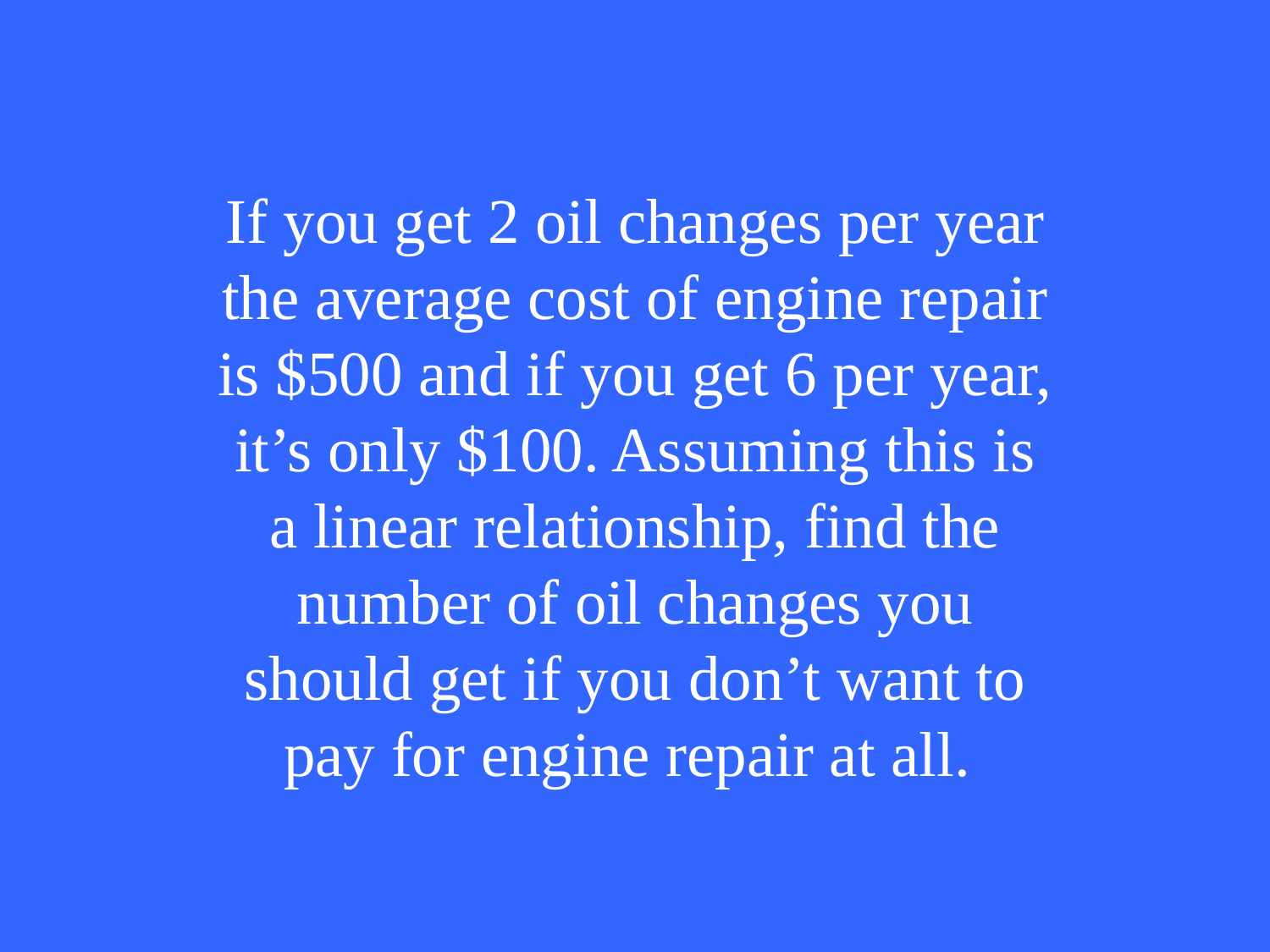

If you get 2 oil changes per year the average cost of engine repair is $500 and if you get 6 per year, it’s only $100. Assuming this is a linear relationship, find the number of oil changes you should get if you don’t want to pay for engine repair at all.